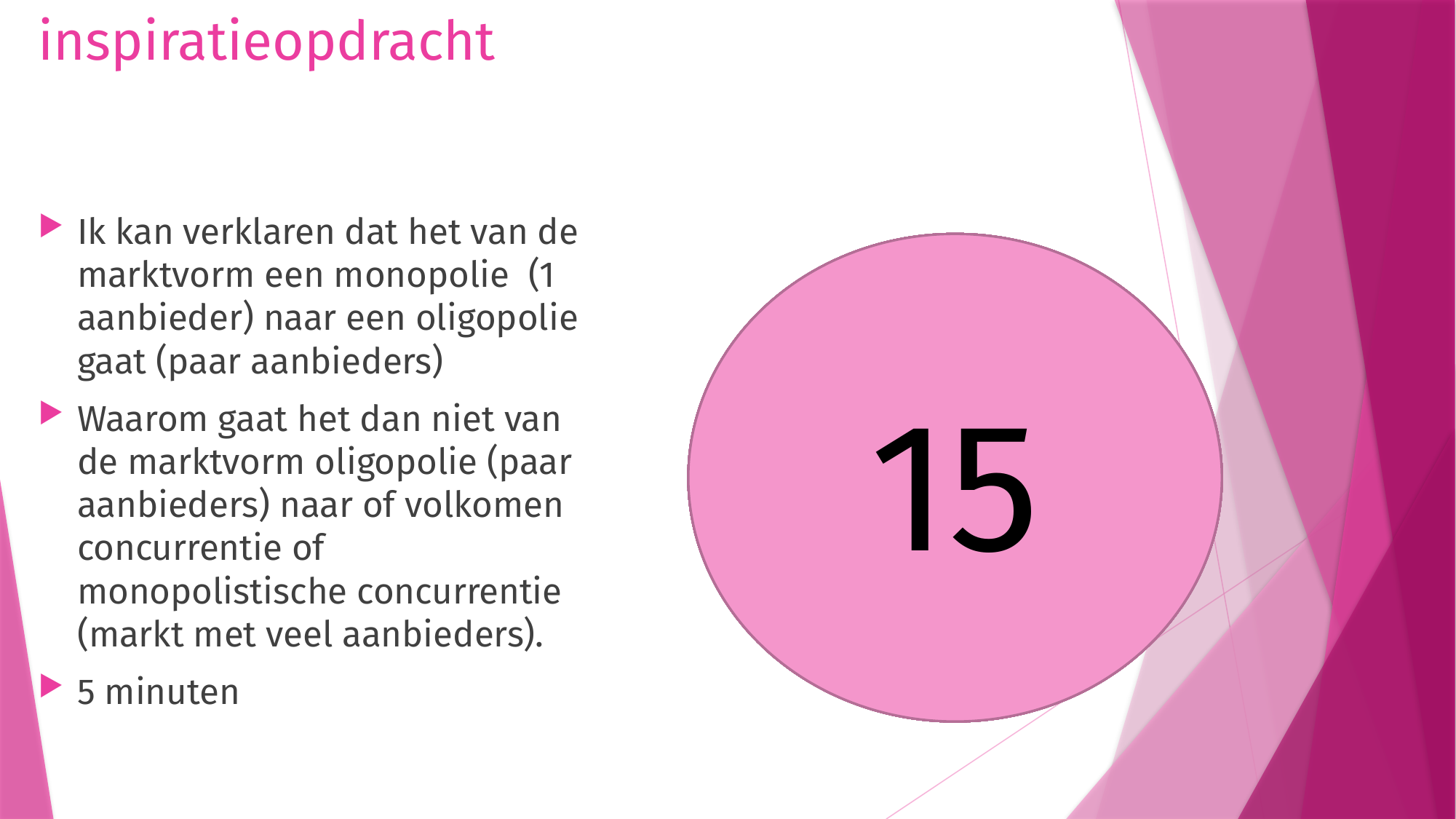

# inspiratieopdracht
Ik kan verklaren dat het van de marktvorm een monopolie  (1 aanbieder) naar een oligopolie gaat (paar aanbieders)
Waarom gaat het dan niet van de marktvorm oligopolie (paar aanbieders) naar of volkomen concurrentie of monopolistische concurrentie (markt met veel aanbieders).
5 minuten

15
14
13
12
11
10
8
9
5
6
7
4
3
1
2